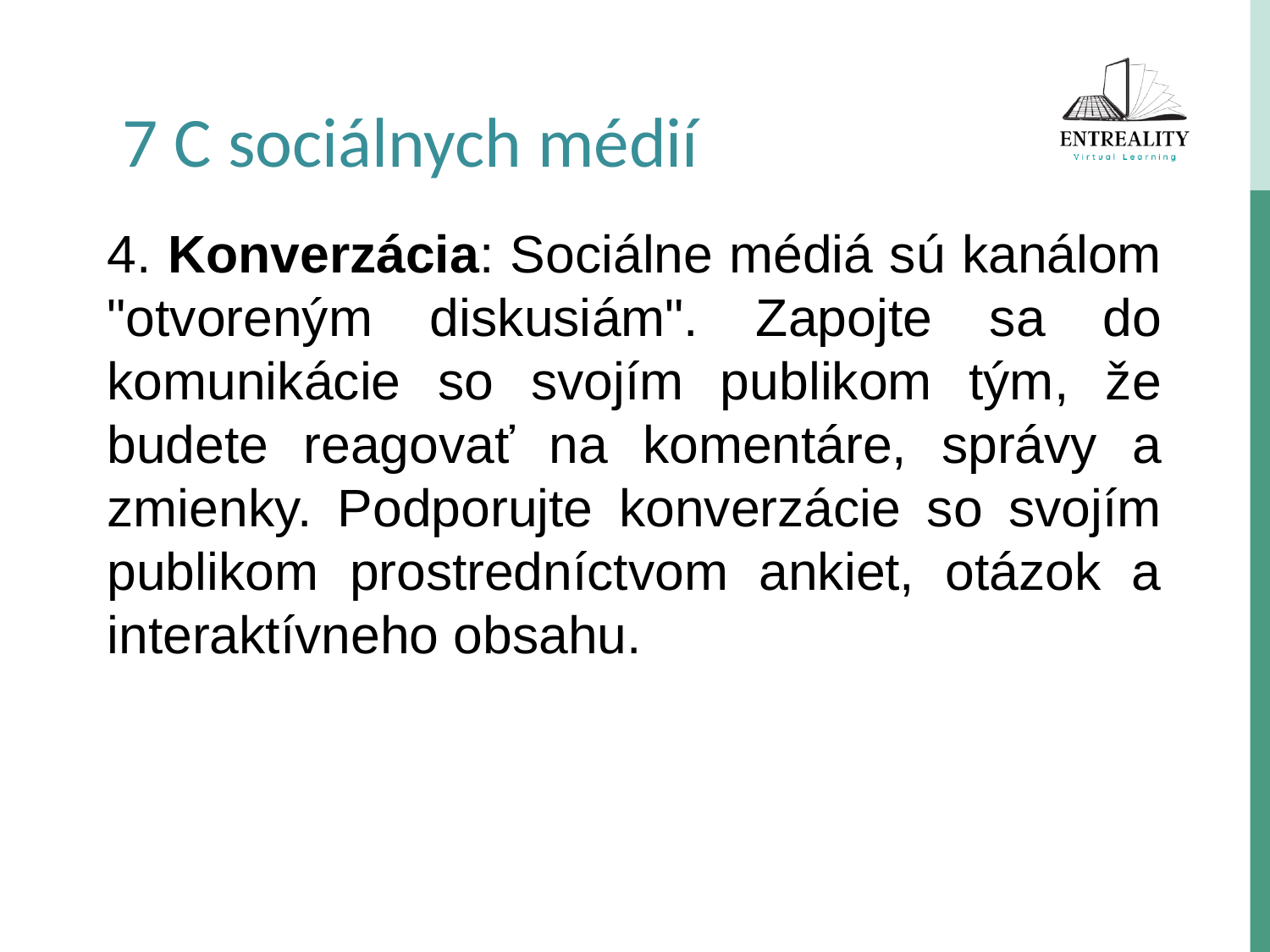

7 C sociálnych médií
4. Konverzácia: Sociálne médiá sú kanálom "otvoreným diskusiám". Zapojte sa do komunikácie so svojím publikom tým, že budete reagovať na komentáre, správy a zmienky. Podporujte konverzácie so svojím publikom prostredníctvom ankiet, otázok a interaktívneho obsahu.